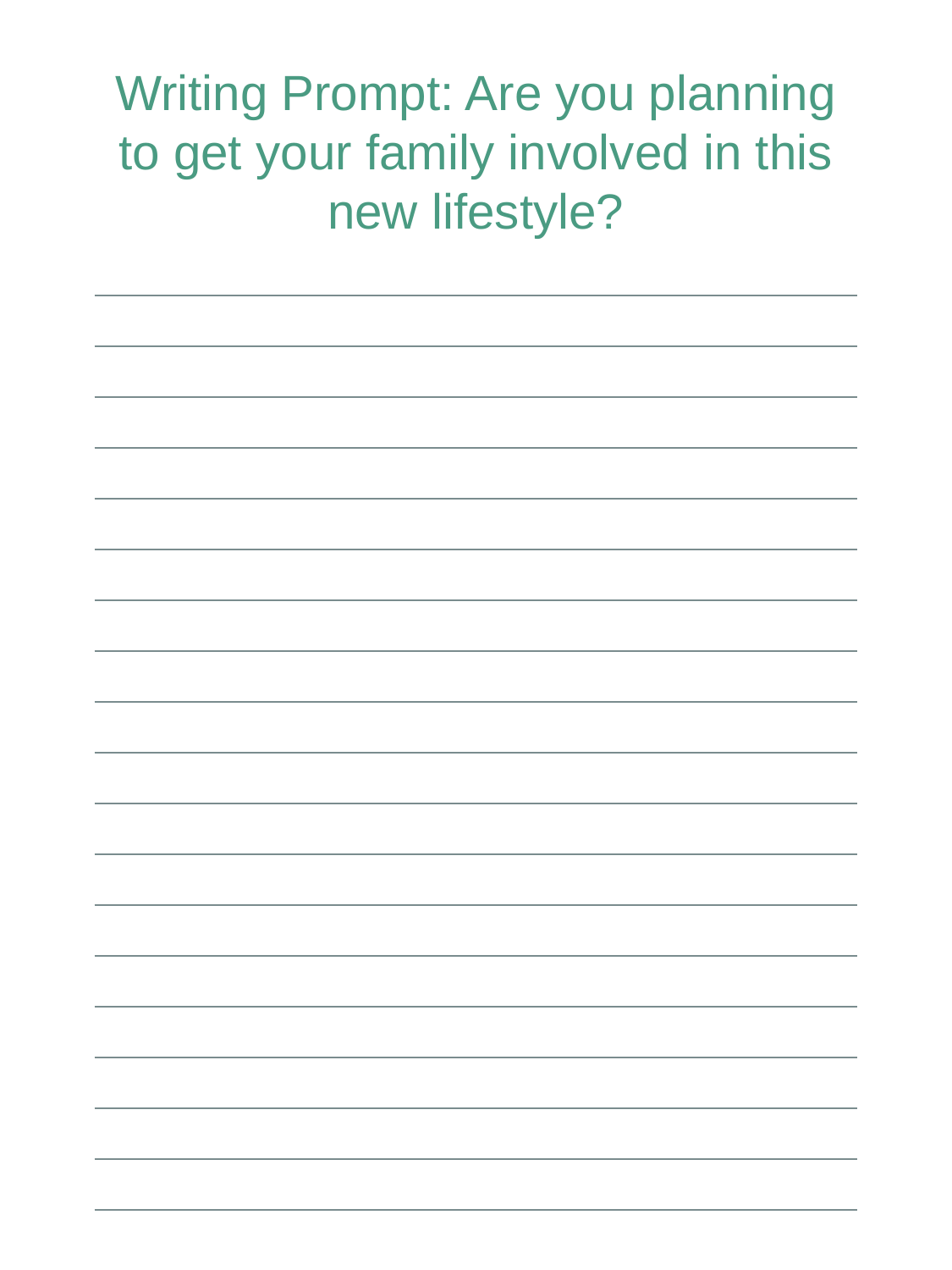

Writing Prompt: Are you planning to get your family involved in this new lifestyle?
|  |
| --- |
|  |
|  |
|  |
|  |
|  |
|  |
|  |
|  |
|  |
|  |
|  |
|  |
|  |
|  |
|  |
|  |
|  |